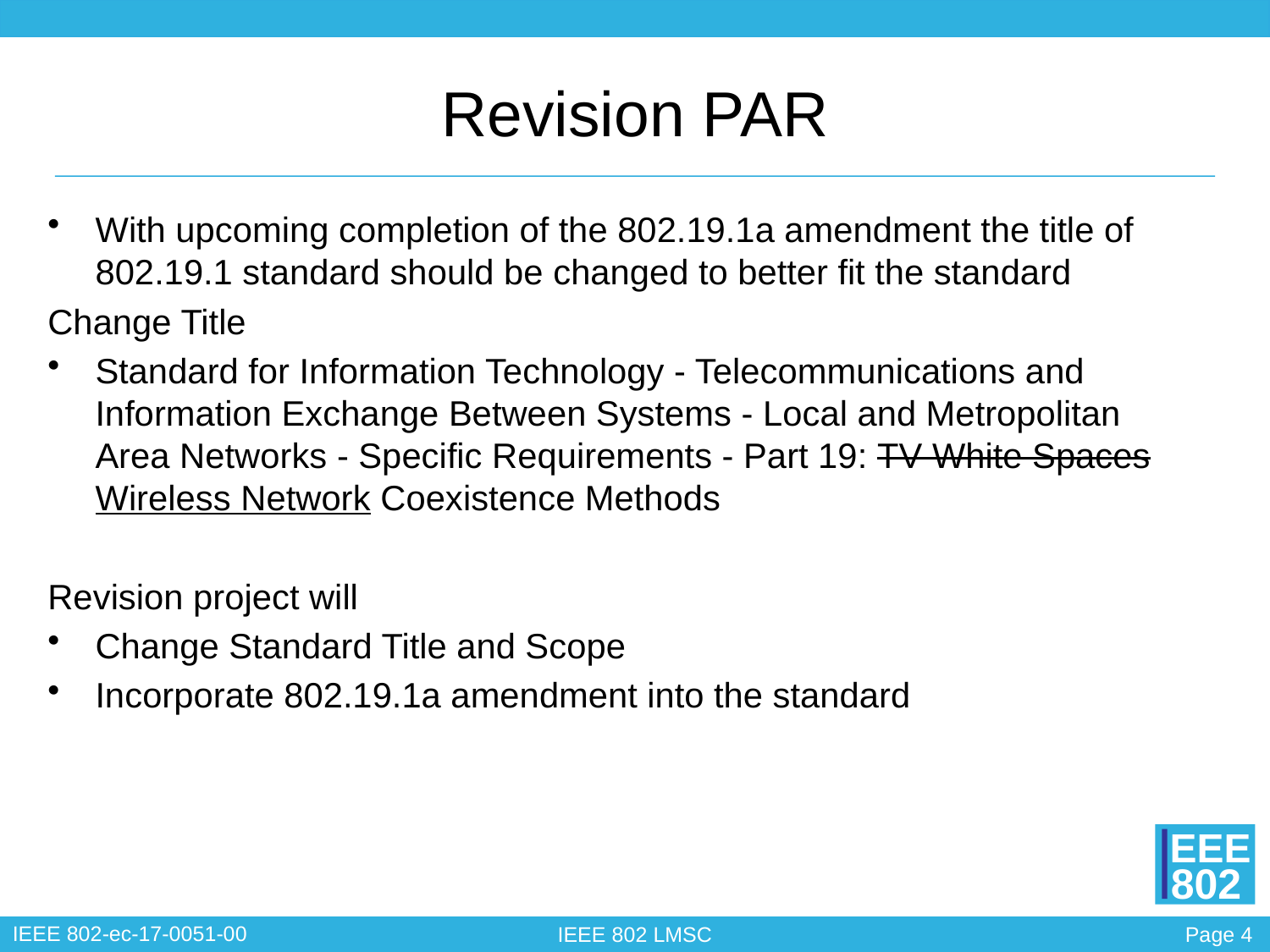

# Revision PAR
With upcoming completion of the 802.19.1a amendment the title of 802.19.1 standard should be changed to better fit the standard
Change Title
Standard for Information Technology - Telecommunications and Information Exchange Between Systems - Local and Metropolitan Area Networks - Specific Requirements - Part 19: TV White Spaces Wireless Network Coexistence Methods

Revision project will
Change Standard Title and Scope
Incorporate 802.19.1a amendment into the standard